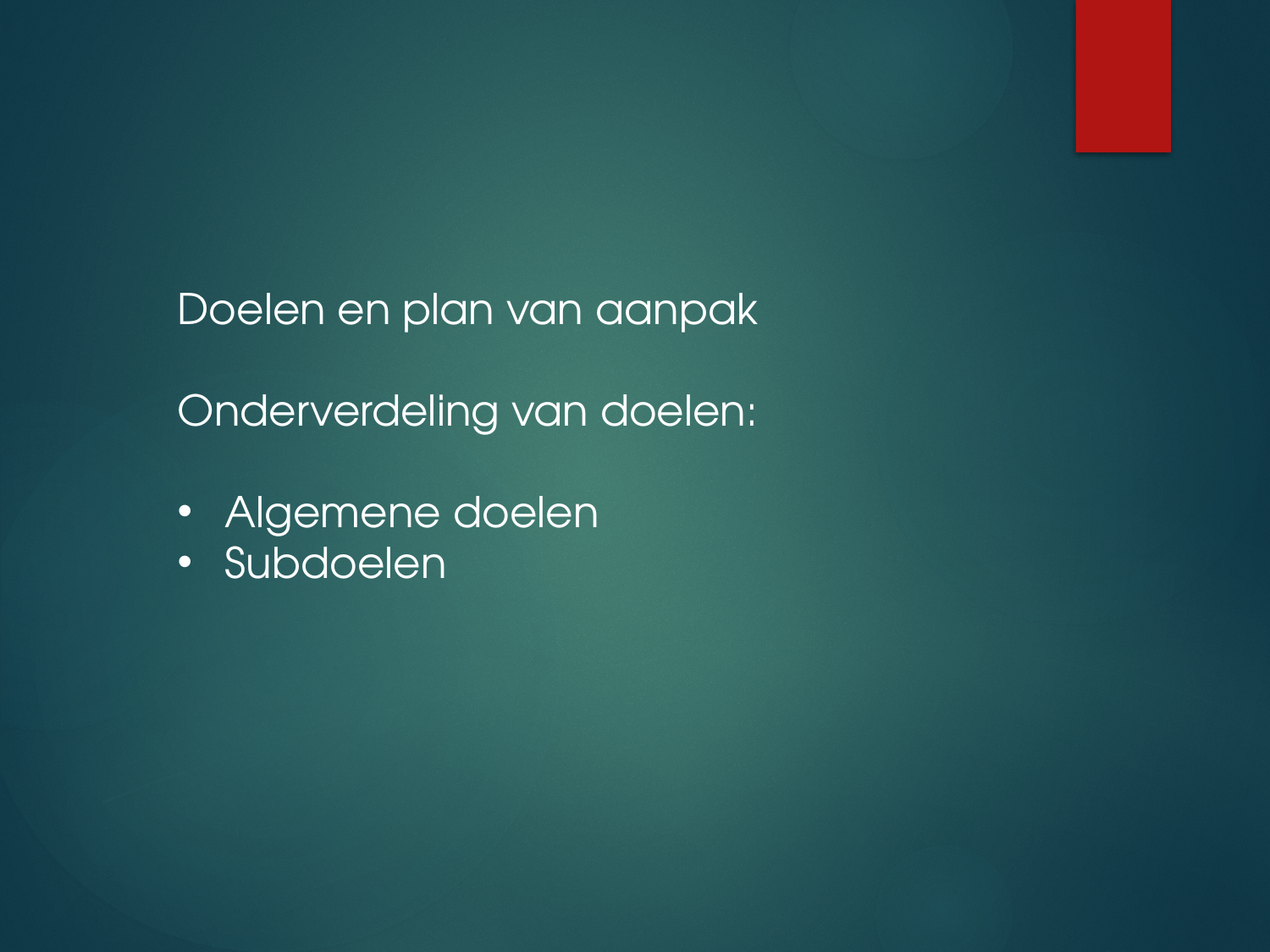

Doelen en plan van aanpak

Onderverdeling van doelen:

Algemene doelen
Subdoelen